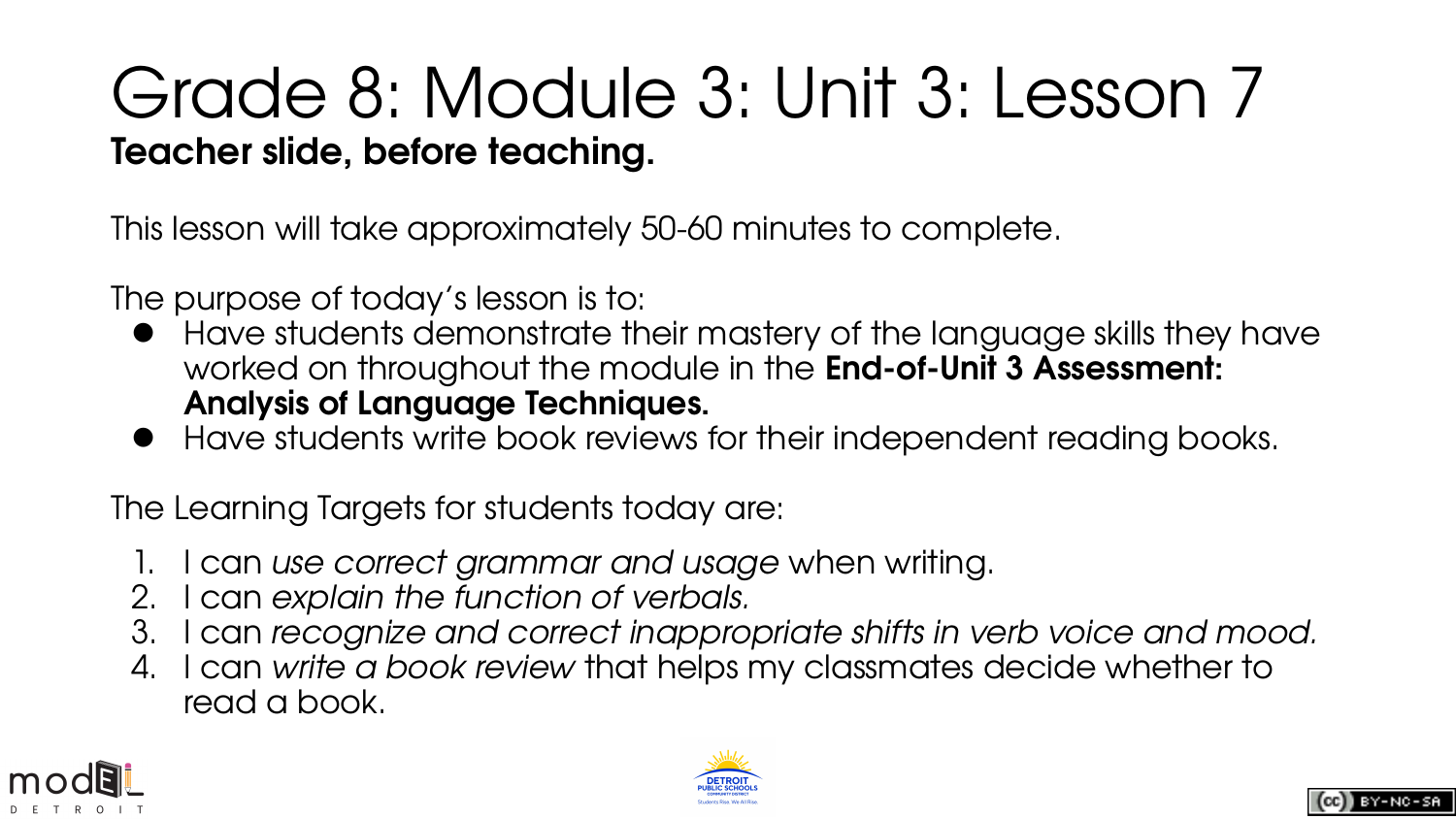

# Grade 8: Module 3: Unit 3: Lesson 7
Teacher slide, before teaching.

This lesson will take approximately 50-60 minutes to complete.

The purpose of today’s lesson is to:
Have students demonstrate their mastery of the language skills they have worked on throughout the module in the End-of-Unit 3 Assessment: Analysis of Language Techniques.
Have students write book reviews for their independent reading books.
The Learning Targets for students today are:
I can use correct grammar and usage when writing.
I can explain the function of verbals.
I can recognize and correct inappropriate shifts in verb voice and mood.
I can write a book review that helps my classmates decide whether to read a book.